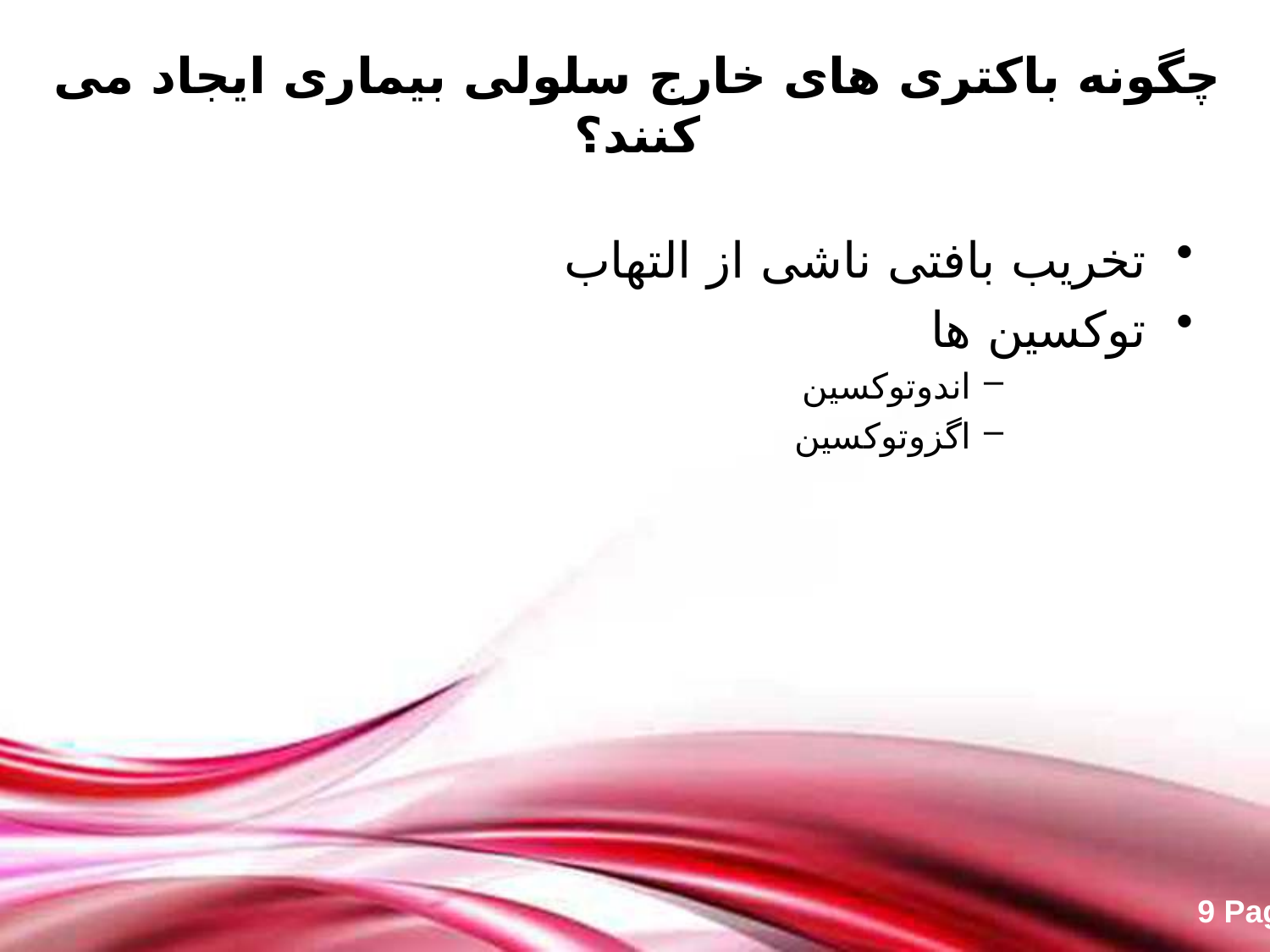

# چگونه باکتری های خارج سلولی بیماری ایجاد می کنند؟
تخریب بافتی ناشی از التهاب
توکسین ها
اندوتوکسین
اگزوتوکسین